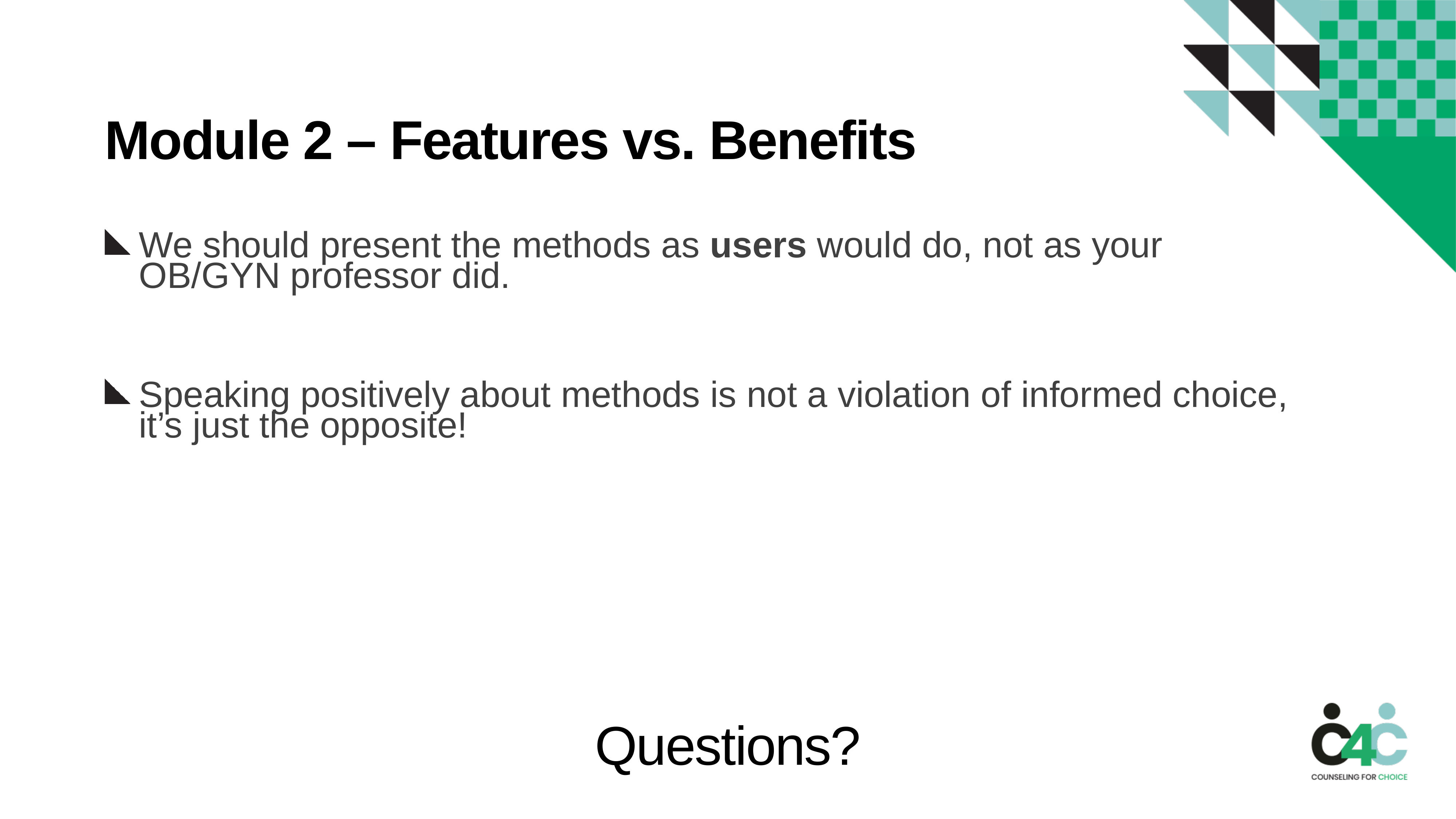

# Module 2 – Features vs. Benefits
We should present the methods as users would do, not as your OB/GYN professor did.

Speaking positively about methods is not a violation of informed choice, it’s just the opposite!

Questions?